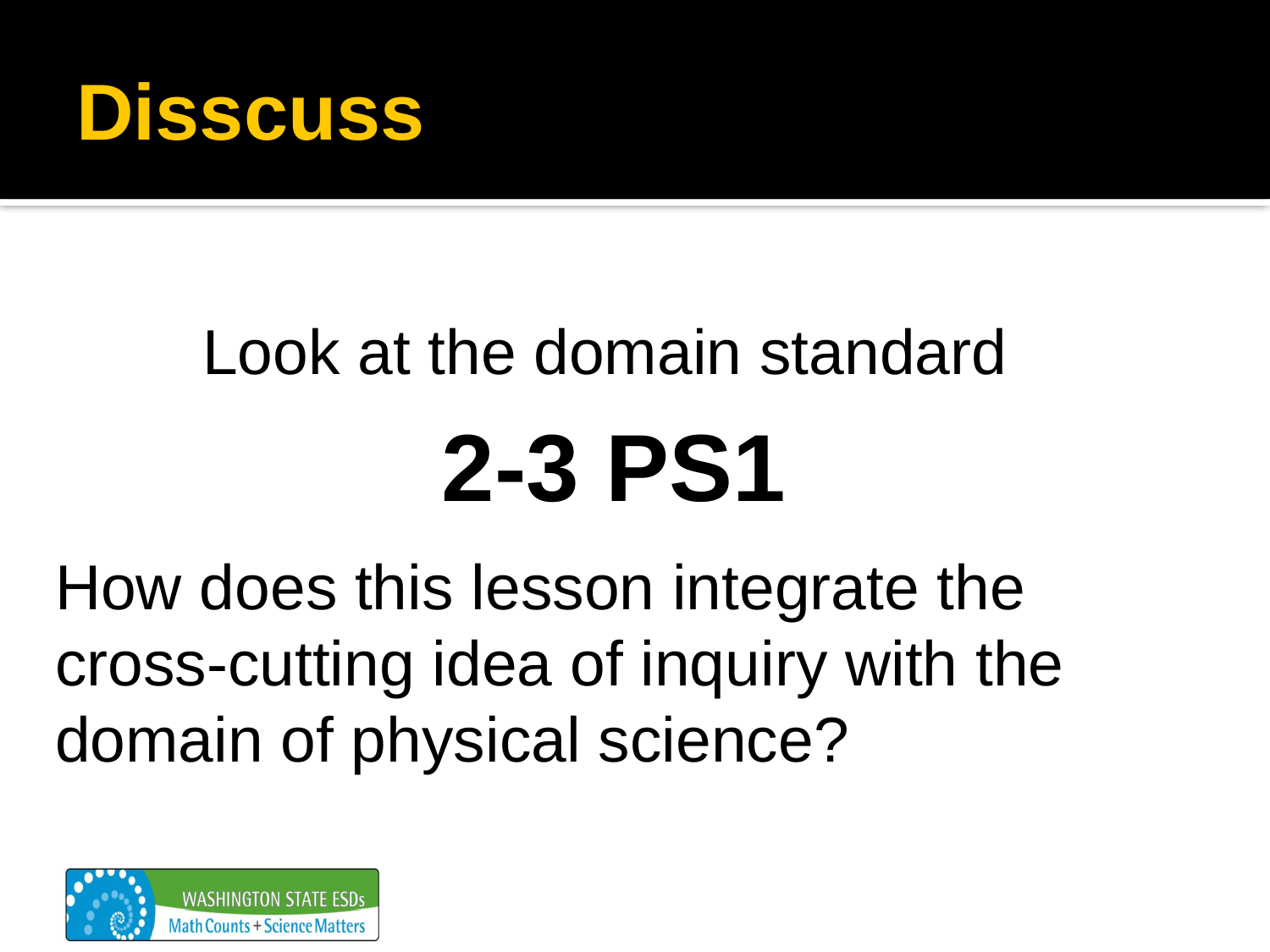

# Disscuss

Look at the domain standard

2-3 PS1

How does this lesson integrate the cross-cutting idea of inquiry with the domain of physical science?